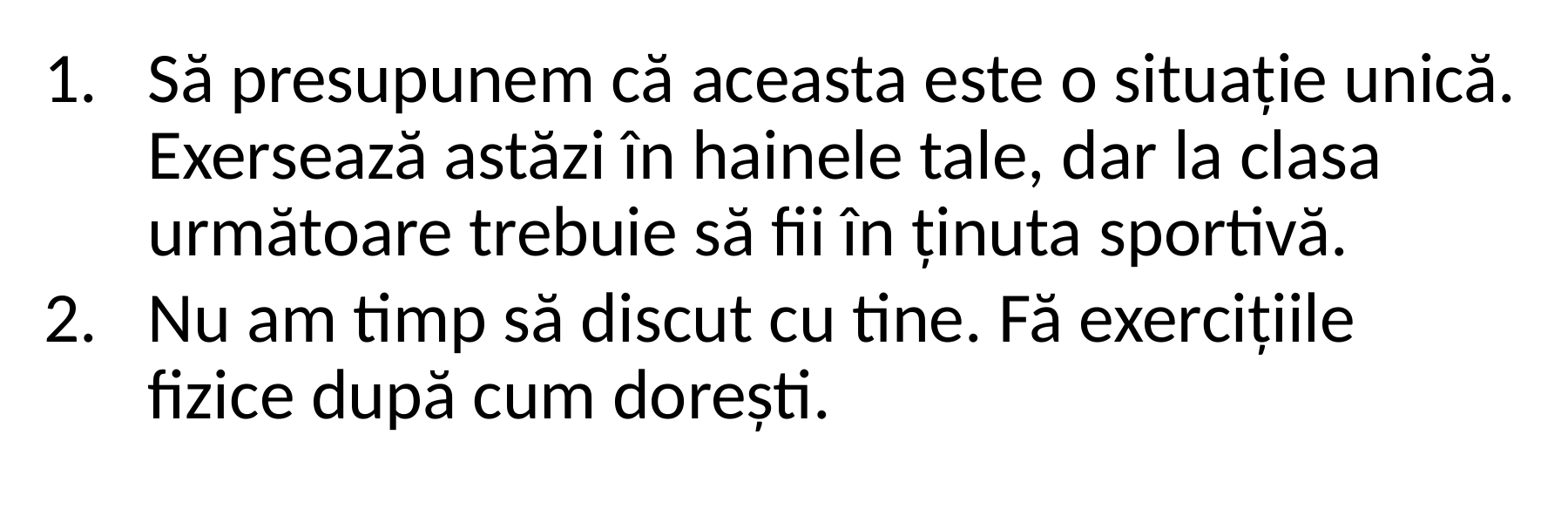

Să presupunem că aceasta este o situație unică. Exersează astăzi în hainele tale, dar la clasa următoare trebuie să fii în ținuta sportivă.
Nu am timp să discut cu tine. Fă exercițiile fizice după cum dorești.